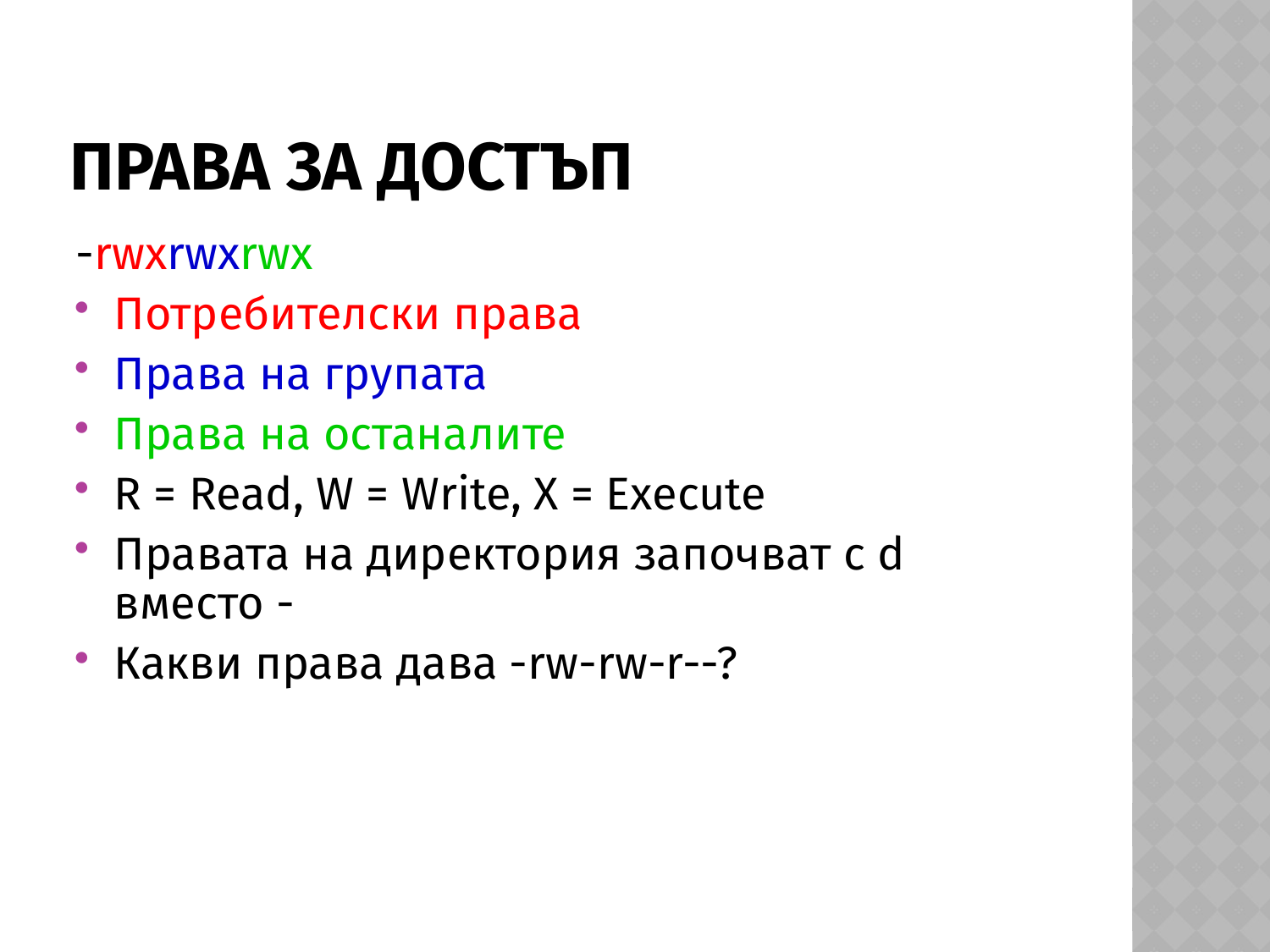

# Права за достъп
-rwxrwxrwx
Потребителски права
Права на групата
Права на останалите
R = Read, W = Write, X = Execute
Правата на директория започват с d вместо -
Какви права дава -rw-rw-r--?